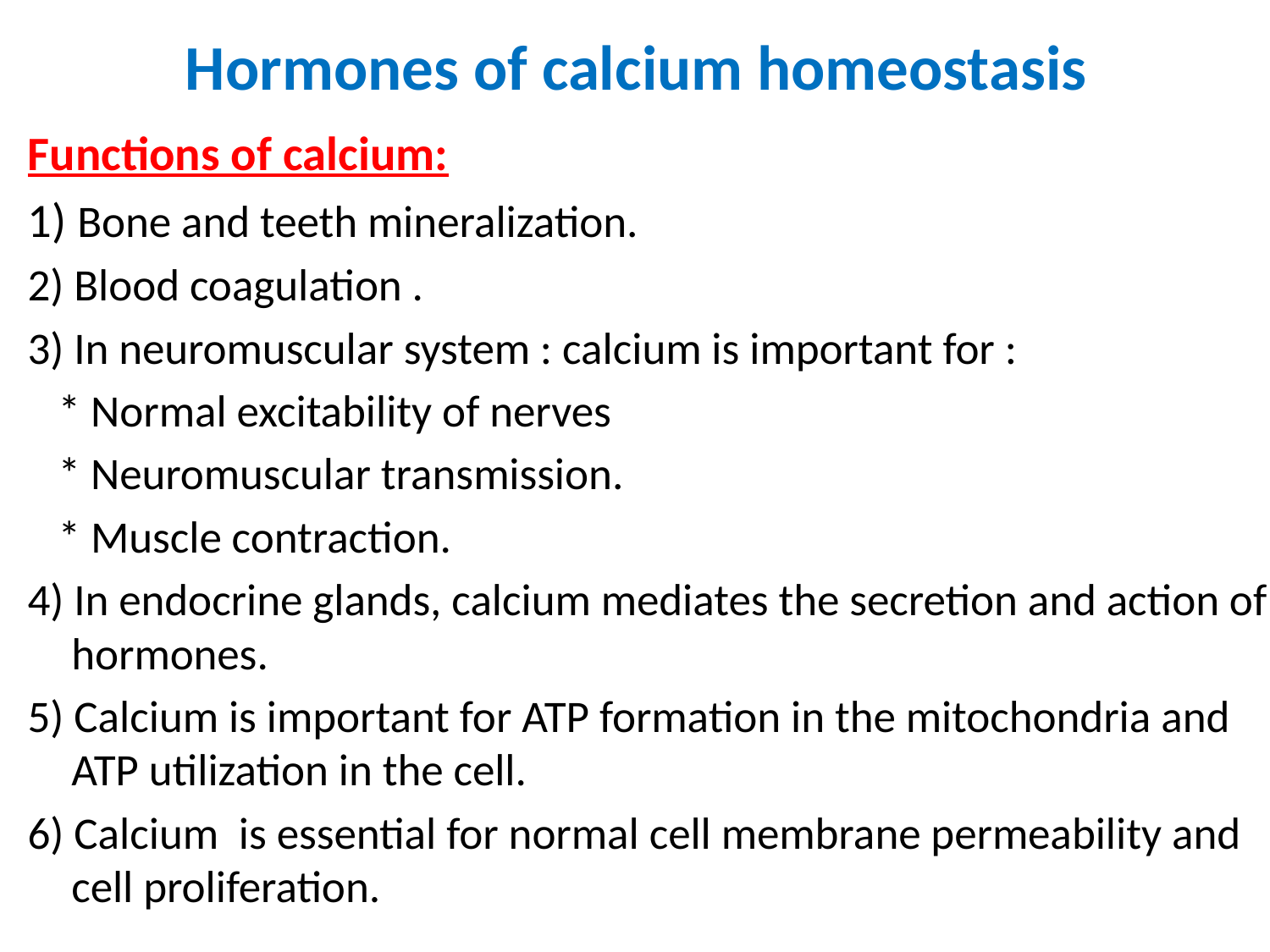

# Hormones of calcium homeostasis
Functions of calcium:
1) Bone and teeth mineralization.
2) Blood coagulation .
3) In neuromuscular system : calcium is important for :
   * Normal excitability of nerves
   * Neuromuscular transmission.
   * Muscle contraction.
4) In endocrine glands, calcium mediates the secretion and action of hormones.
5) Calcium is important for ATP formation in the mitochondria and ATP utilization in the cell.
6) Calcium  is essential for normal cell membrane permeability and cell proliferation.